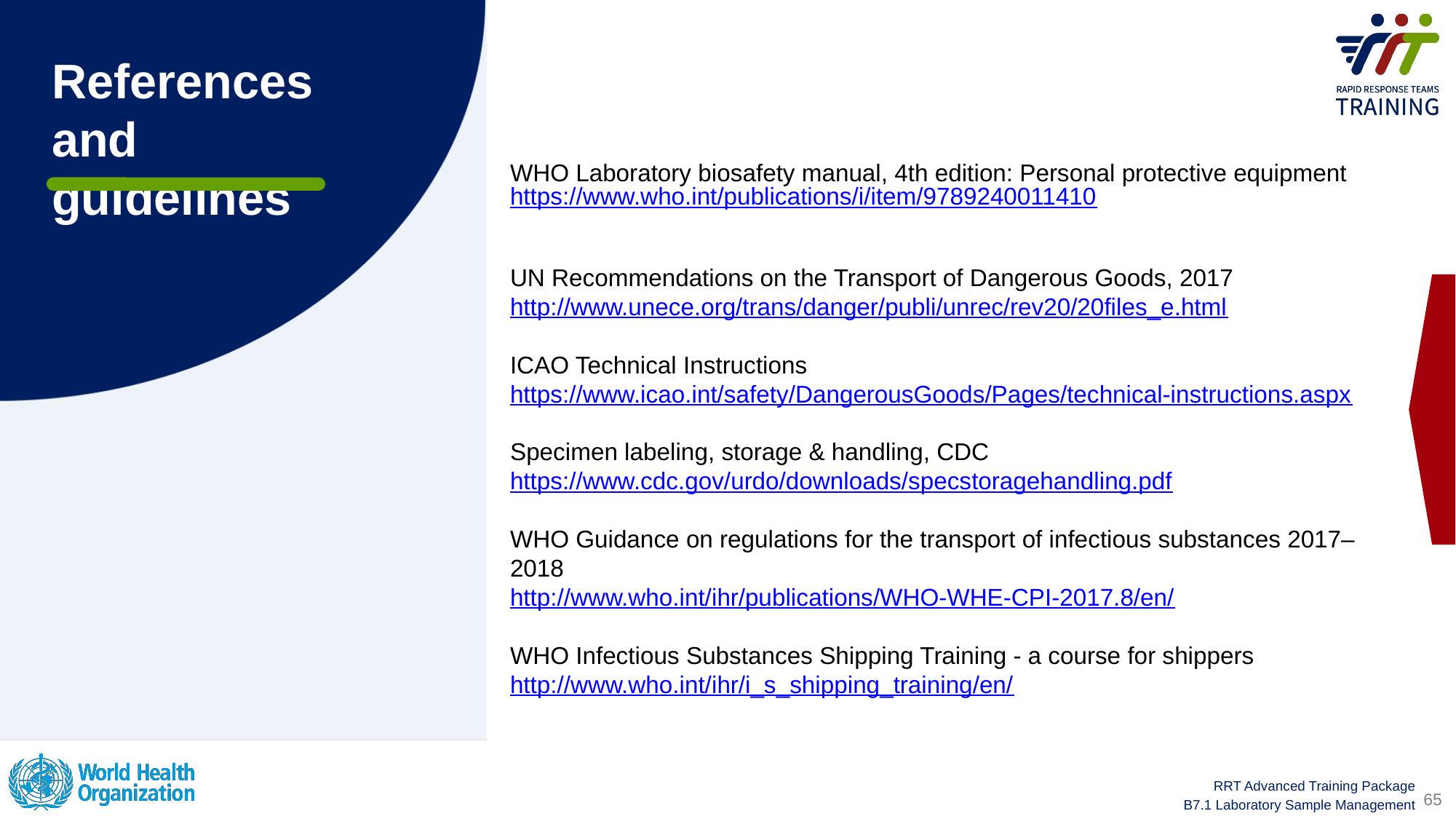

WHO Laboratory biosafety manual, 4th edition: Personal protective equipment
https://www.who.int/publications/i/item/9789240011410

UN Recommendations on the Transport of Dangerous Goods, 2017 http://www.unece.org/trans/danger/publi/unrec/rev20/20files_e.html

ICAO Technical Instructions
https://www.icao.int/safety/DangerousGoods/Pages/technical-instructions.aspx

Specimen labeling, storage & handling, CDC
https://www.cdc.gov/urdo/downloads/specstoragehandling.pdf

WHO Guidance on regulations for the transport of infectious substances 2017–2018
http://www.who.int/ihr/publications/WHO-WHE-CPI-2017.8/en/

WHO Infectious Substances Shipping Training - a course for shippers
http://www.who.int/ihr/i_s_shipping_training/en/